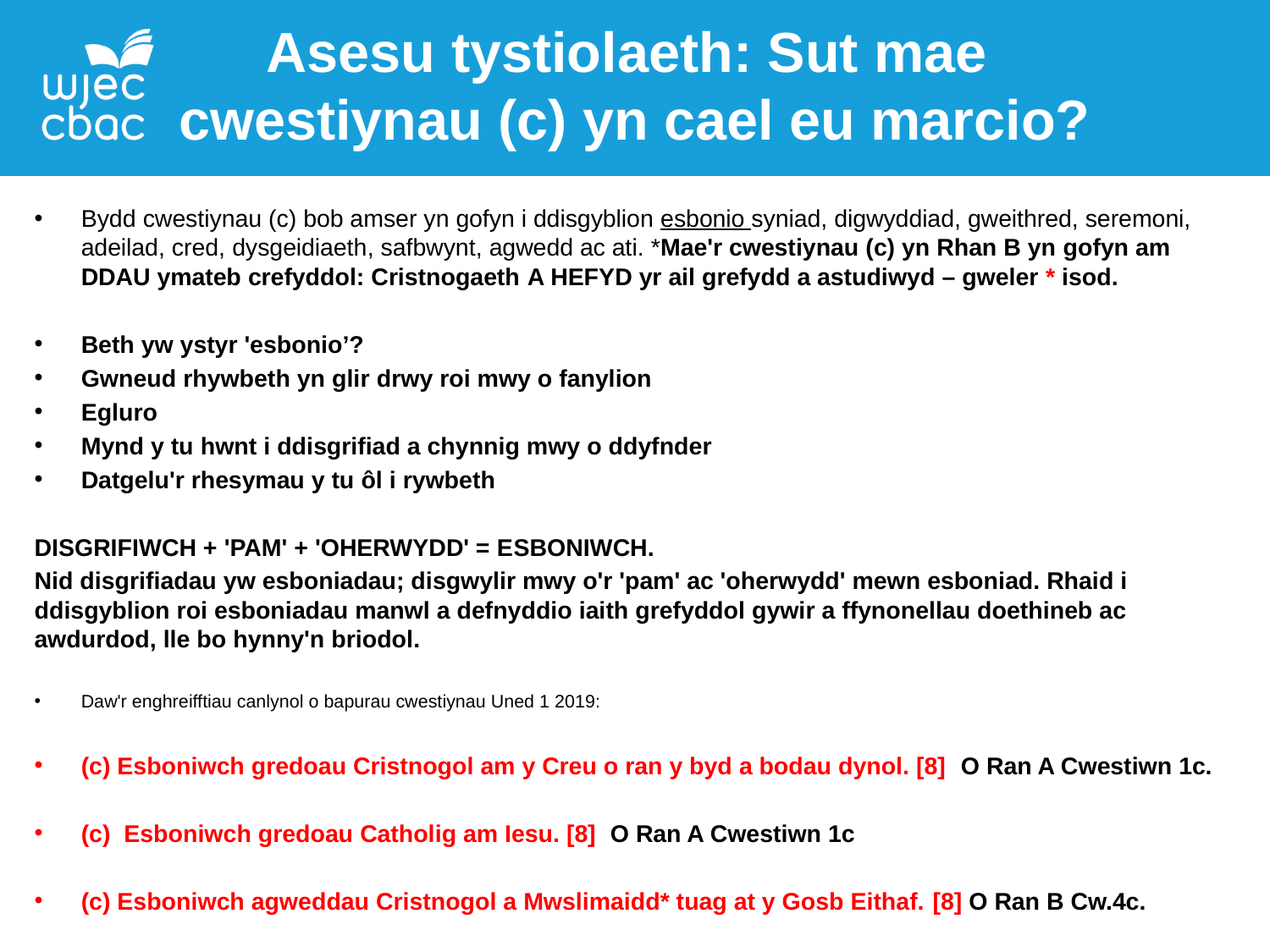

# Asesu tystiolaeth: Sut mae cwestiynau (c) yn cael eu marcio?
Bydd cwestiynau (c) bob amser yn gofyn i ddisgyblion esbonio syniad, digwyddiad, gweithred, seremoni, adeilad, cred, dysgeidiaeth, safbwynt, agwedd ac ati. *Mae'r cwestiynau (c) yn Rhan B yn gofyn am DDAU ymateb crefyddol: Cristnogaeth A HEFYD yr ail grefydd a astudiwyd – gweler * isod.

Beth yw ystyr 'esbonio’?
Gwneud rhywbeth yn glir drwy roi mwy o fanylion
Egluro
Mynd y tu hwnt i ddisgrifiad a chynnig mwy o ddyfnder
Datgelu'r rhesymau y tu ôl i rywbeth

DISGRIFIWCH + 'PAM' + 'OHERWYDD' = ESBONIWCH.
Nid disgrifiadau yw esboniadau; disgwylir mwy o'r 'pam' ac 'oherwydd' mewn esboniad. Rhaid i ddisgyblion roi esboniadau manwl a defnyddio iaith grefyddol gywir a ffynonellau doethineb ac awdurdod, lle bo hynny'n briodol.

Daw'r enghreifftiau canlynol o bapurau cwestiynau Uned 1 2019:

(c) Esboniwch gredoau Cristnogol am y Creu o ran y byd a bodau dynol. [8]  O Ran A Cwestiwn 1c.

(c)  Esboniwch gredoau Catholig am Iesu. [8]  O Ran A Cwestiwn 1c

(c) Esboniwch agweddau Cristnogol a Mwslimaidd* tuag at y Gosb Eithaf. [8] O Ran B Cw.4c.